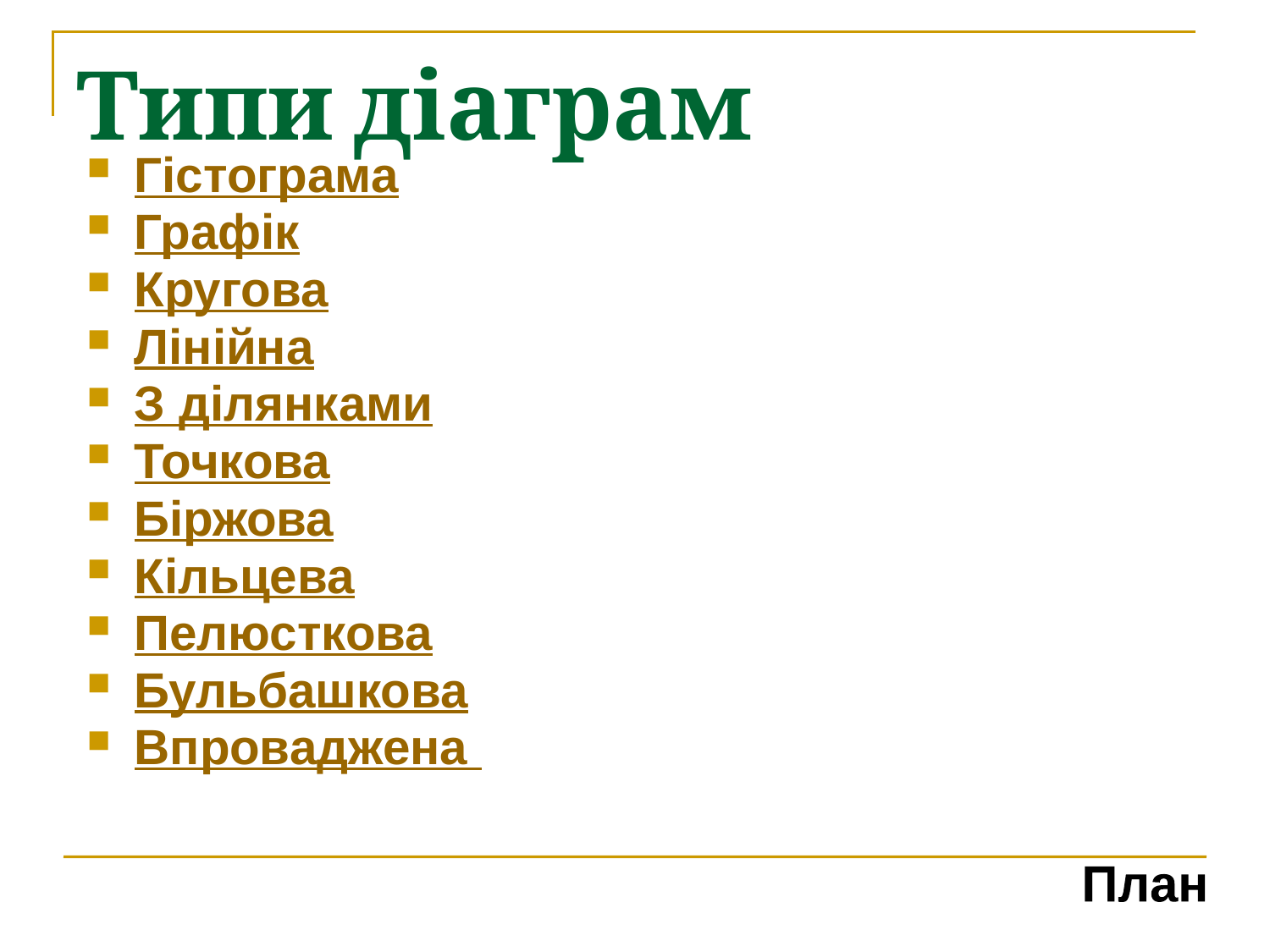

# Типи діаграм
Гістограма
Графік
Кругова
Лінійна
З ділянками
Точкова
Біржова
Кільцева
Пелюсткова
Бульбашкова
Впроваджена

План